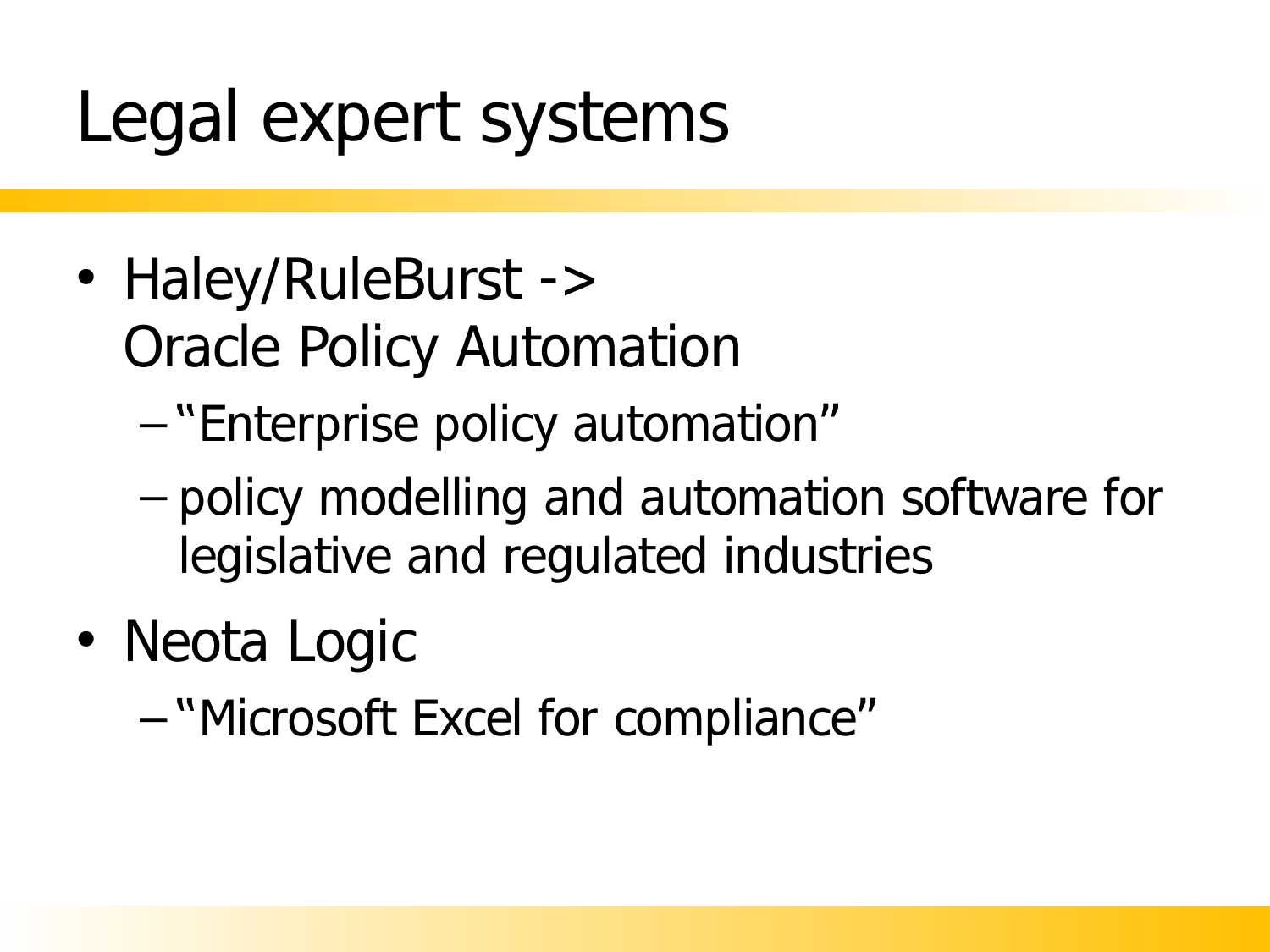

# Legal expert systems
Haley/RuleBurst ->
Oracle Policy Automation
“Enterprise policy automation”
policy modelling and automation software for legislative and regulated industries
Neota Logic
“Microsoft Excel for compliance”